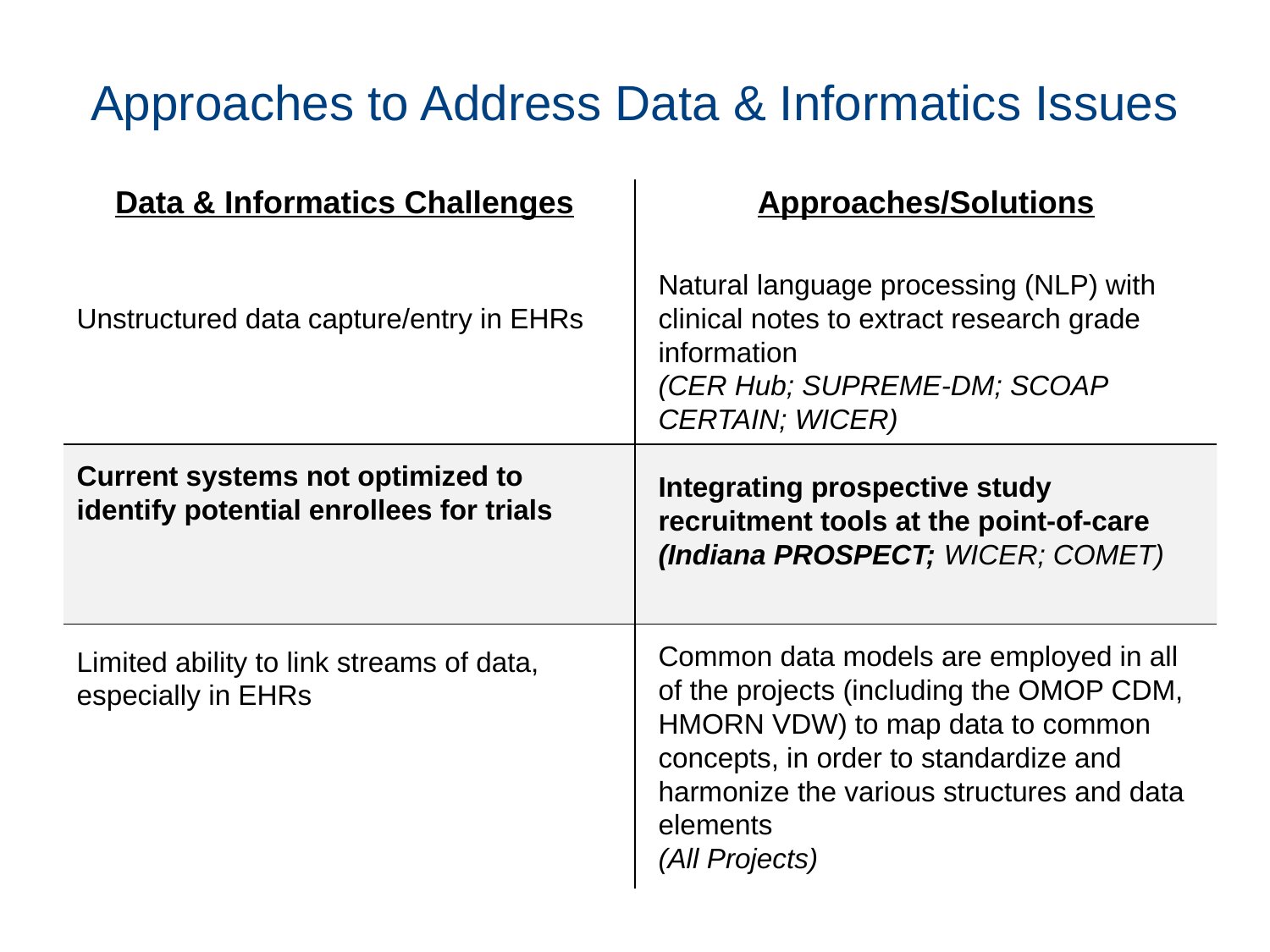

# Approaches to Address Data & Informatics Issues
Data & Informatics Challenges
Approaches/Solutions

Unstructured data capture/entry in EHRs

Current systems not optimized to identify potential enrollees for trials

Limited ability to link streams of data, especially in EHRs

Natural language processing (NLP) with clinical notes to extract research grade information
(CER Hub; SUPREME-DM; SCOAP CERTAIN; WICER)
Integrating prospective study recruitment tools at the point-of-care
(Indiana PROSPECT; WICER; COMET)

Common data models are employed in all of the projects (including the OMOP CDM, HMORN VDW) to map data to common concepts, in order to standardize and harmonize the various structures and data elements
(All Projects)